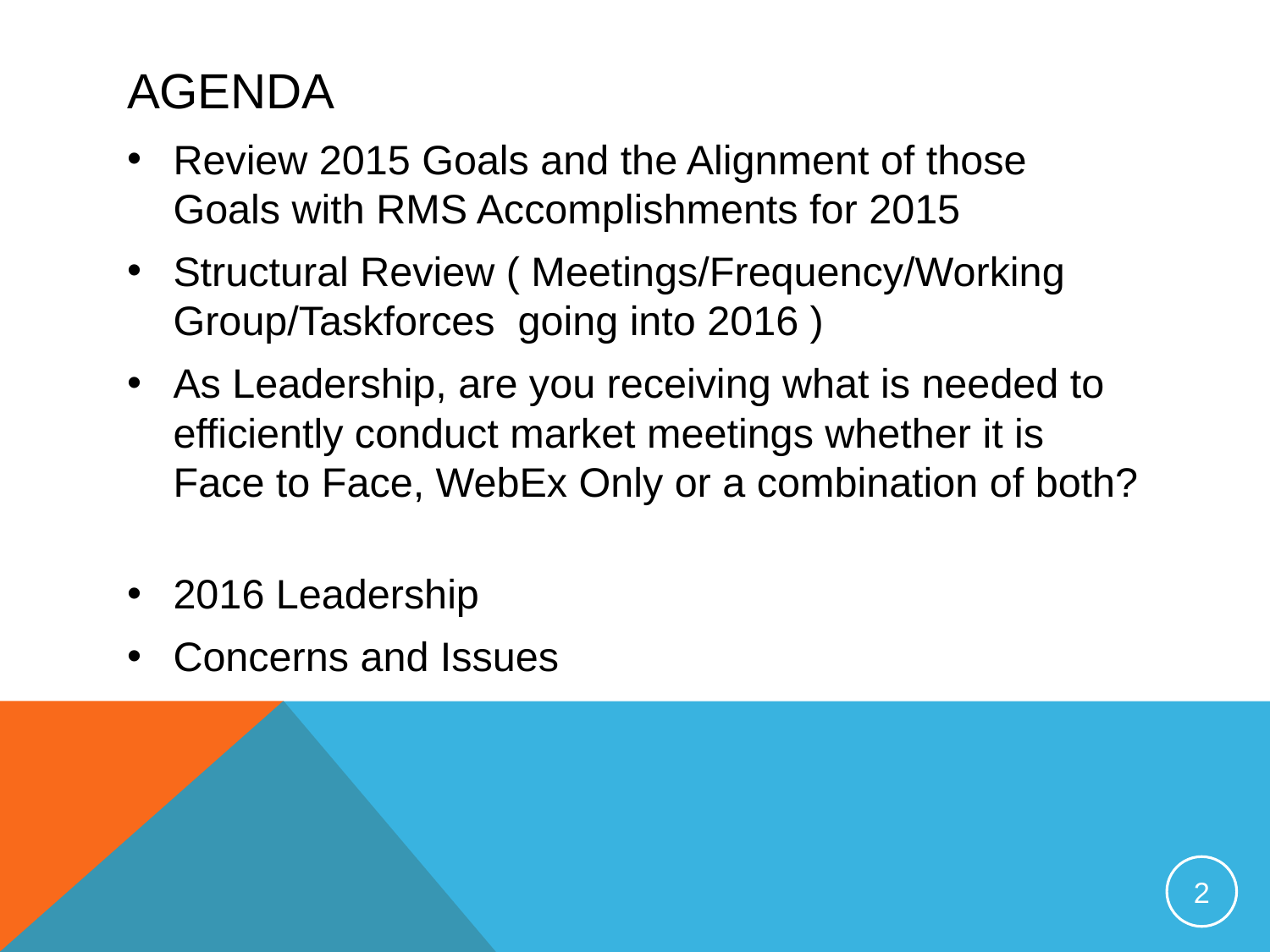

# Agenda
Review 2015 Goals and the Alignment of those Goals with RMS Accomplishments for 2015
Structural Review ( Meetings/Frequency/Working Group/Taskforces  going into 2016 )
As Leadership, are you receiving what is needed to efficiently conduct market meetings whether it is Face to Face, WebEx Only or a combination of both?
2016 Leadership
Concerns and Issues

2